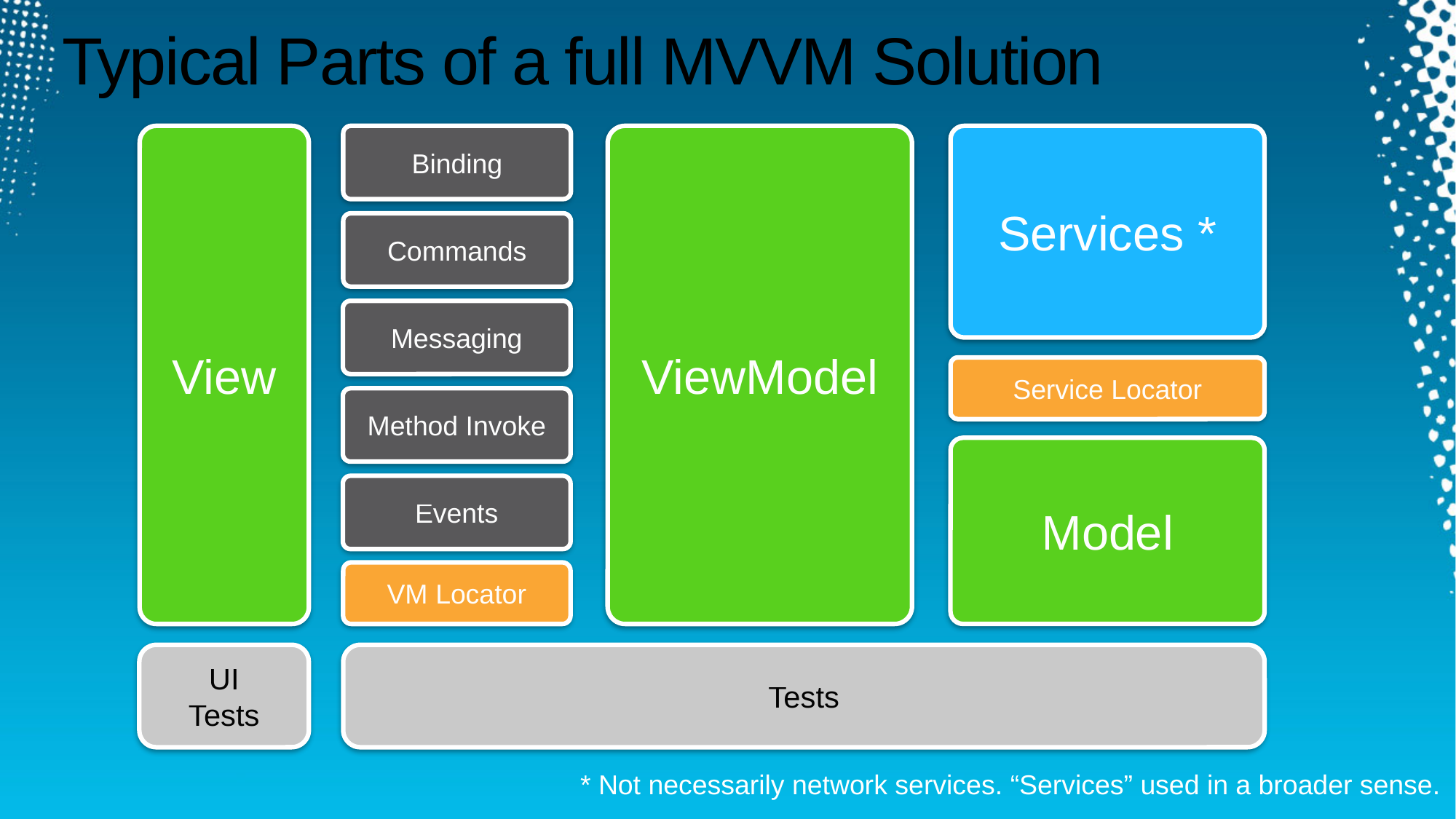

# Typical Parts of a full MVVM Solution
View
ViewModel
Services *
Binding
Commands
Messaging
Service Locator
Method Invoke
Model
Events
VM Locator
UI
Tests
Tests
* Not necessarily network services. “Services” used in a broader sense.